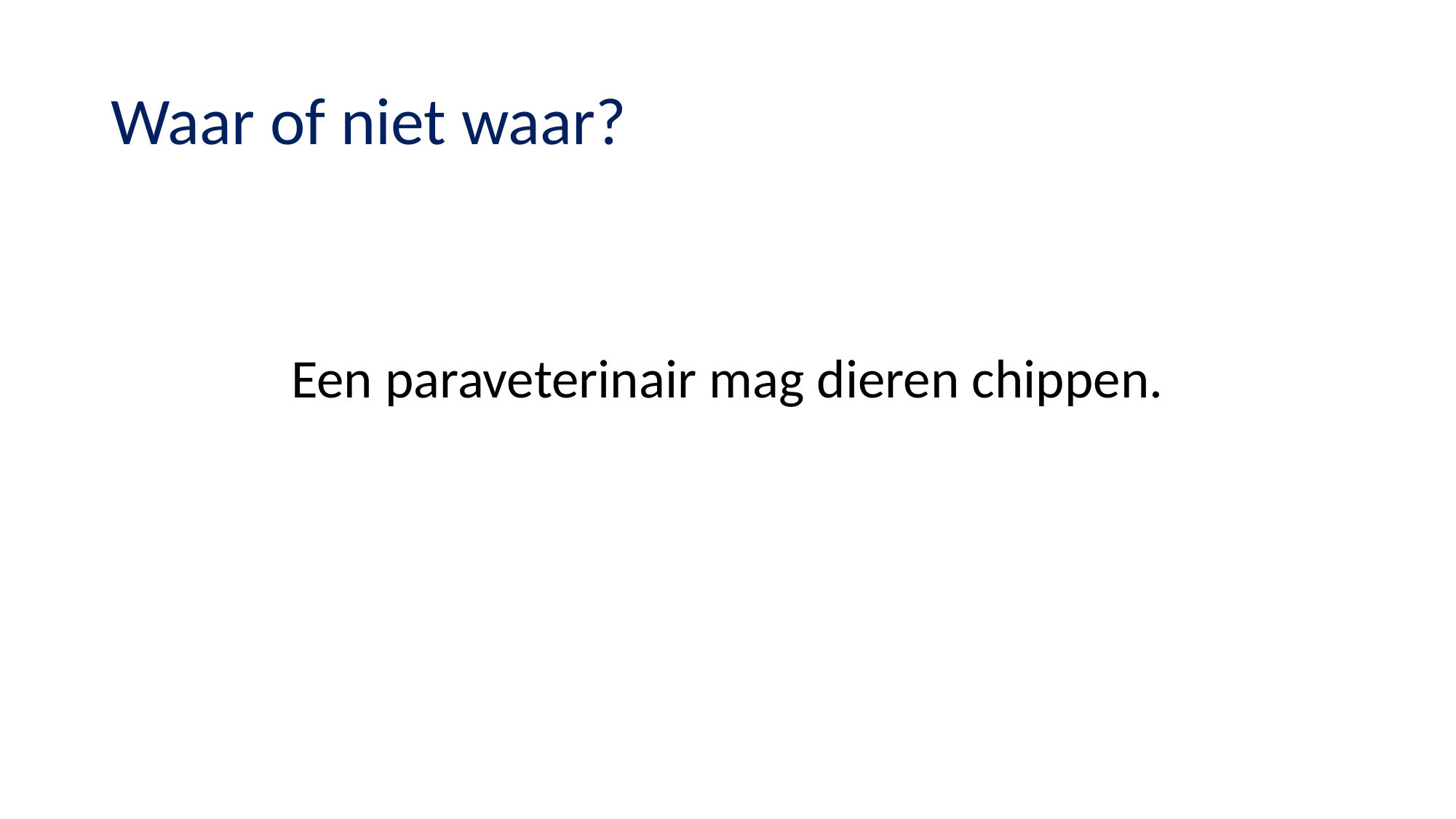

# Waar of niet waar?

Een paraveterinair mag dieren chippen.